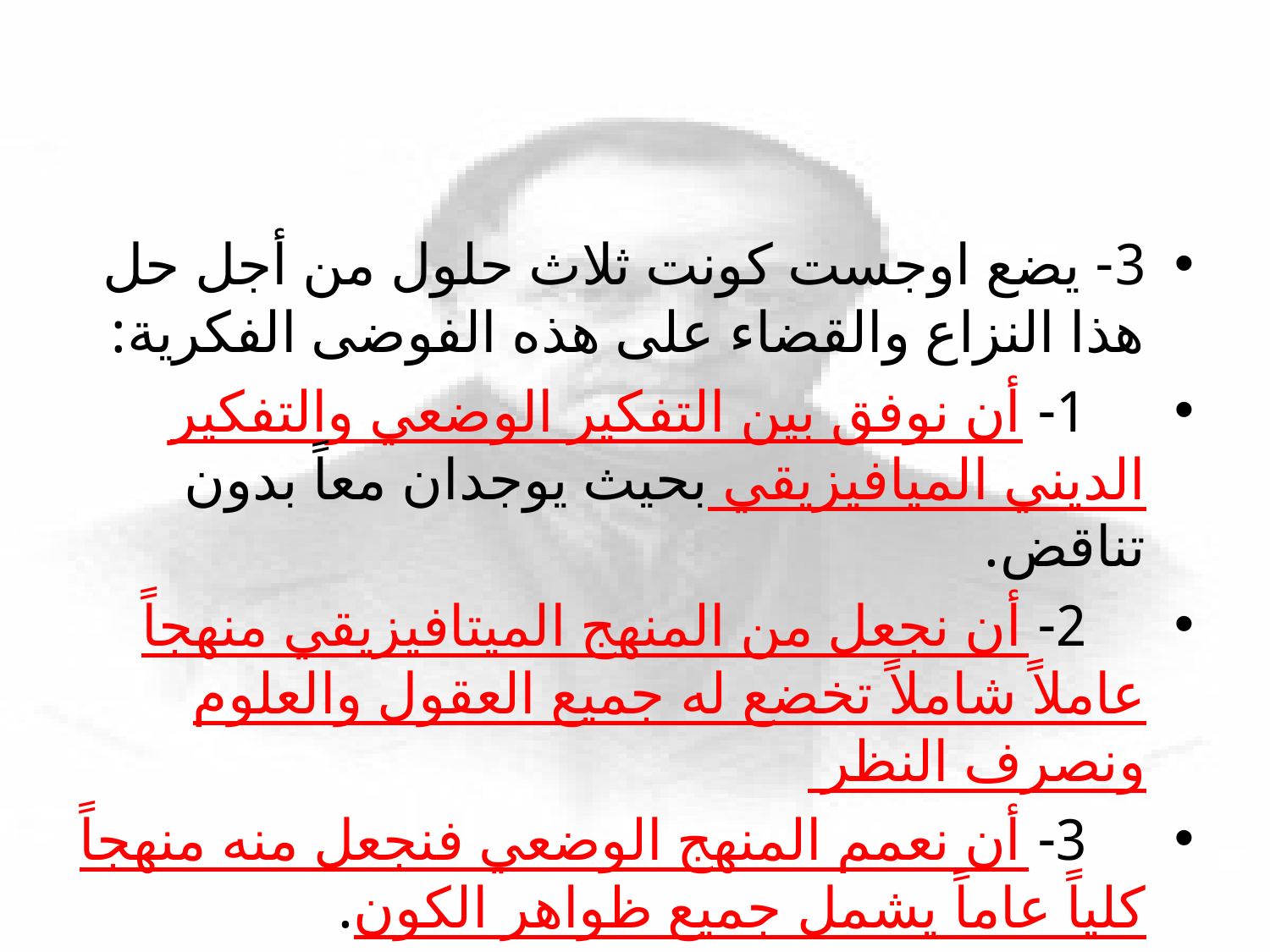

#
3- يضع اوجست كونت ثلاث حلول من أجل حل هذا النزاع والقضاء على هذه الفوضى الفكرية:
    1- أن نوفق بين التفكير الوضعي والتفكير الديني الميافيزيقي بحيث يوجدان معاً بدون تناقض.
    2- أن نجعل من المنهج الميتافيزيقي منهجاً عاملاً شاملاً تخضع له جميع العقول والعلوم ونصرف النظر
    3- أن نعمم المنهج الوضعي فنجعل منه منهجاً كلياً عاماً يشمل جميع ظواهر الكون.